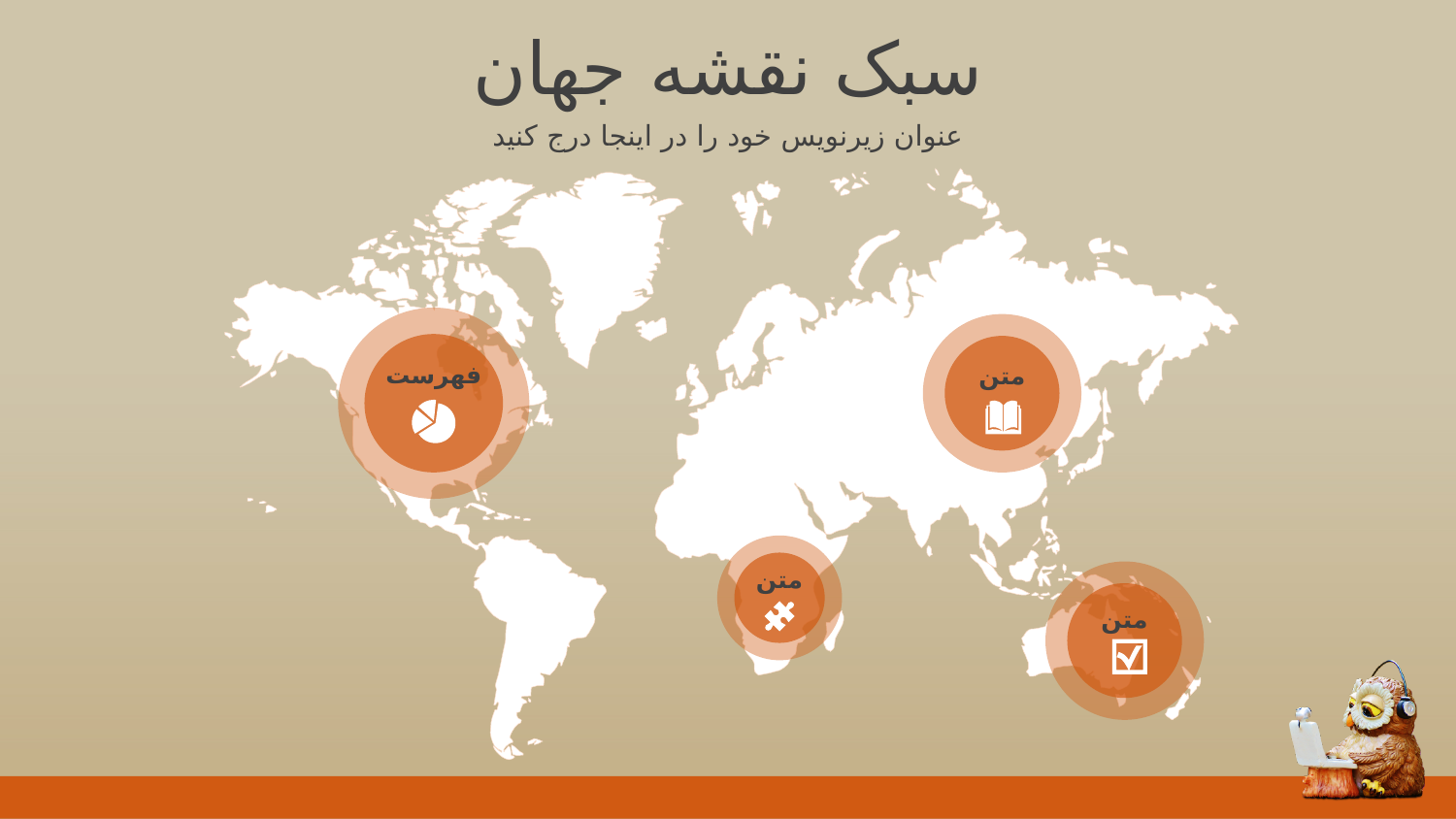

سبک نقشه جهان
عنوان زیرنویس خود را در اینجا درج کنید

فهرست
متن

متن

متن